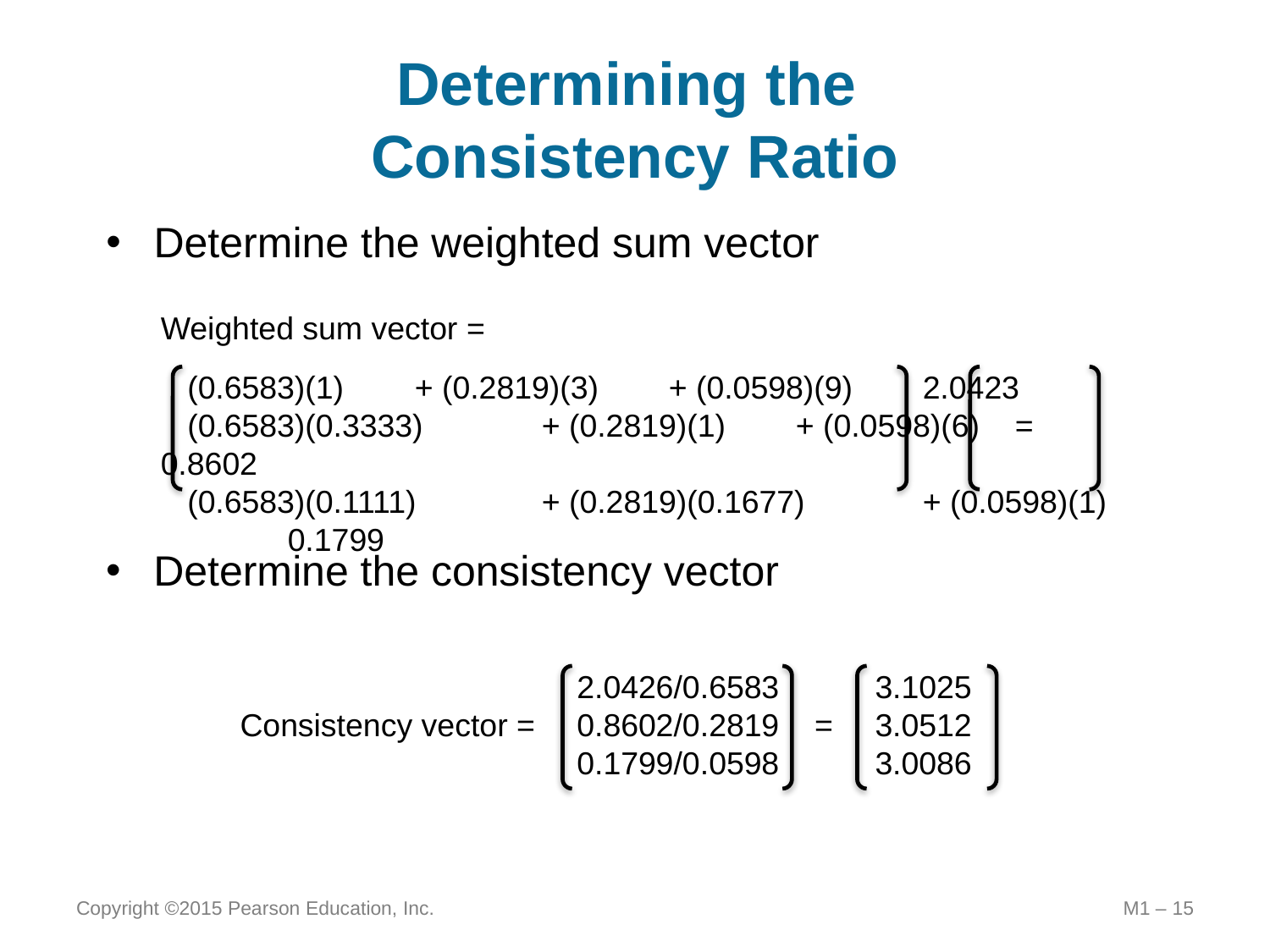

# Determining the Consistency Ratio
Determine the weighted sum vector
Weighted sum vector =
   (0.6583)(1)	+ (0.2819)(3)	+ (0.0598)(9)	2.0423
   (0.6583)(0.3333)	+ (0.2819)(1)	+ (0.0598)(6)    =	0.8602
   (0.6583)(0.1111)	+ (0.2819)(0.1677)	+ (0.0598)(1)	0.1799

Determine the consistency vector
	2.0426/0.6583	3.1025
Consistency vector =	0.8602/0.2819    =	3.0512
	0.1799/0.0598	3.0086

Copyright ©2015 Pearson Education, Inc.
M1 – 15